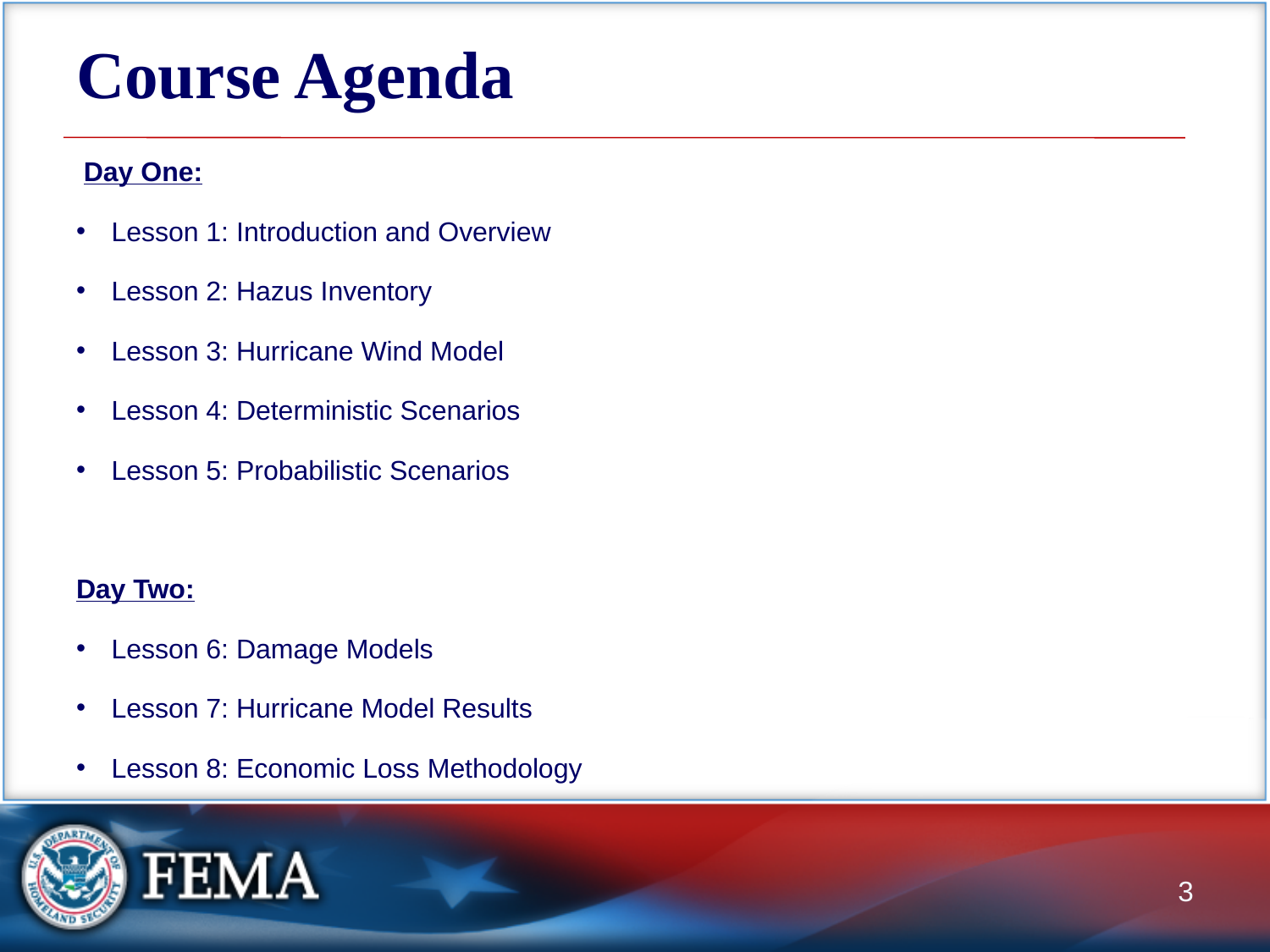

# Course Agenda
 Day One:
Lesson 1: Introduction and Overview
Lesson 2: Hazus Inventory
Lesson 3: Hurricane Wind Model
Lesson 4: Deterministic Scenarios
Lesson 5: Probabilistic Scenarios

Day Two:
Lesson 6: Damage Models
Lesson 7: Hurricane Model Results
Lesson 8: Economic Loss Methodology
3